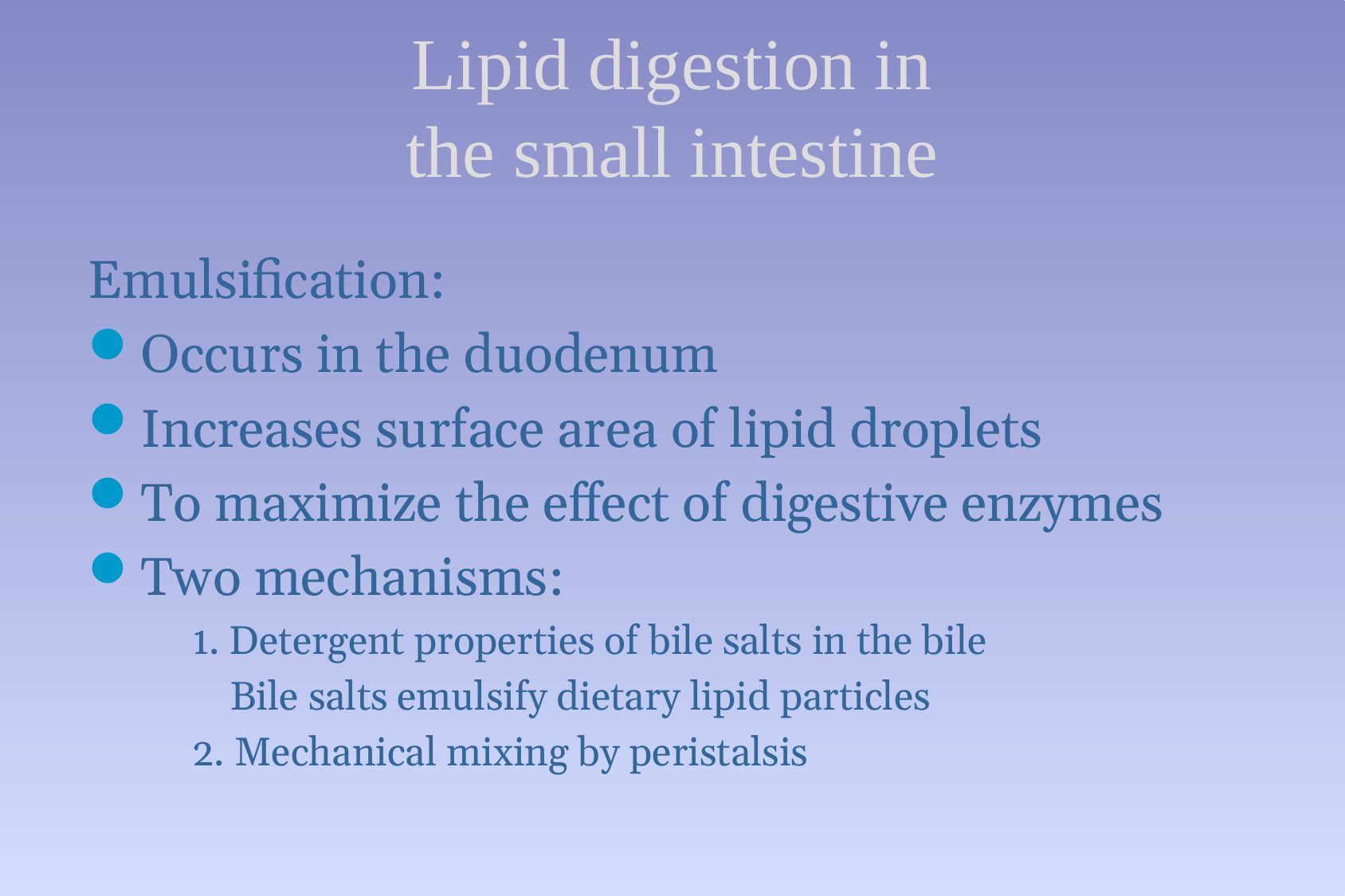

# Lipid digestion in the small intestine
Emulsification:
Occurs in the duodenum
Increases surface area of lipid droplets
To maximize the effect of digestive enzymes
Two mechanisms:
1. Detergent properties of bile salts in the bile
    Bile salts emulsify dietary lipid particles
2. Mechanical mixing by peristalsis